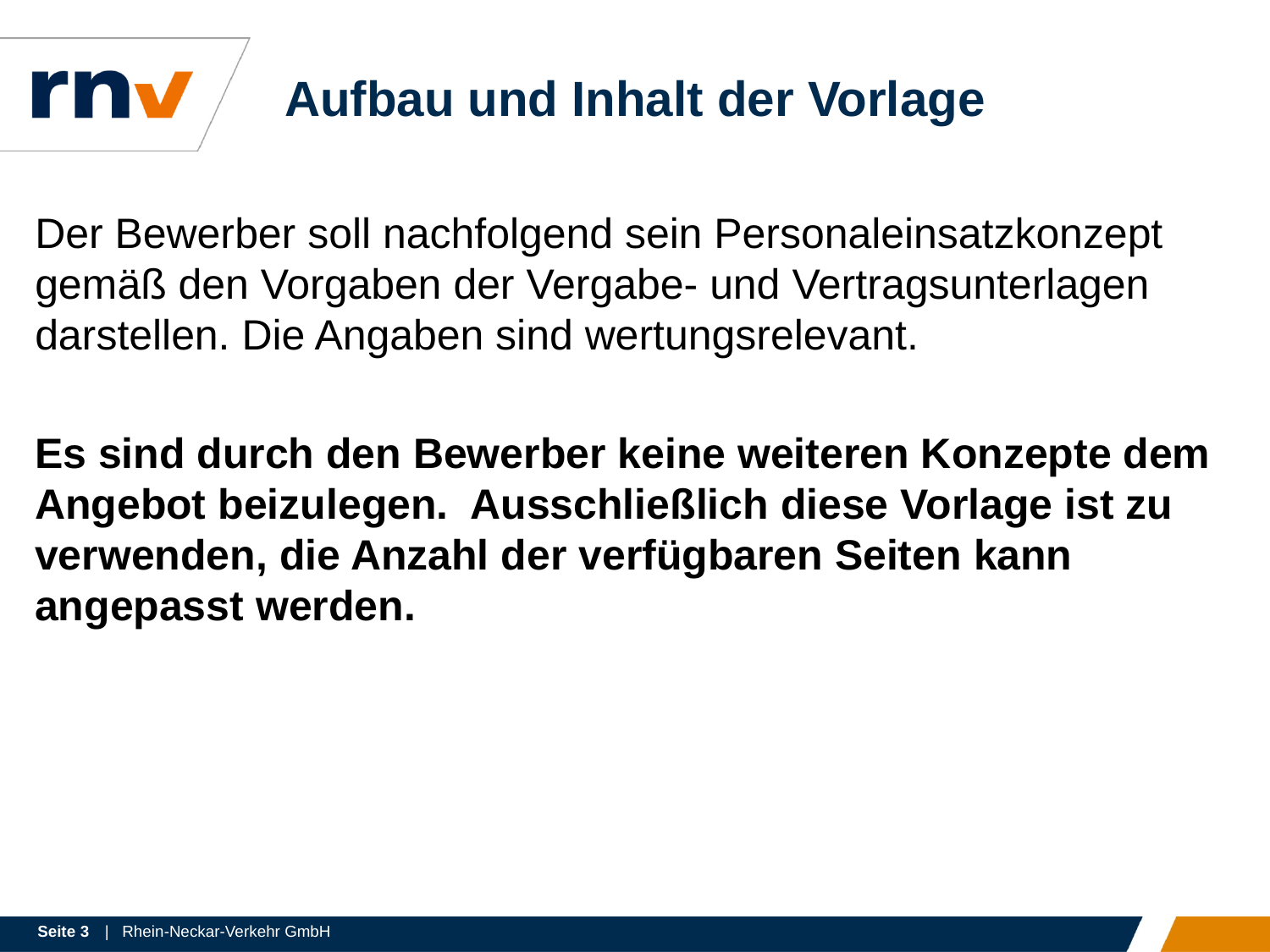

# Aufbau und Inhalt der Vorlage
Der Bewerber soll nachfolgend sein Personaleinsatzkonzept gemäß den Vorgaben der Vergabe- und Vertragsunterlagen darstellen. Die Angaben sind wertungsrelevant.

Es sind durch den Bewerber keine weiteren Konzepte dem Angebot beizulegen.  Ausschließlich diese Vorlage ist zu verwenden, die Anzahl der verfügbaren Seiten kann angepasst werden.

Seite 3
|   Rhein-Neckar-Verkehr GmbH